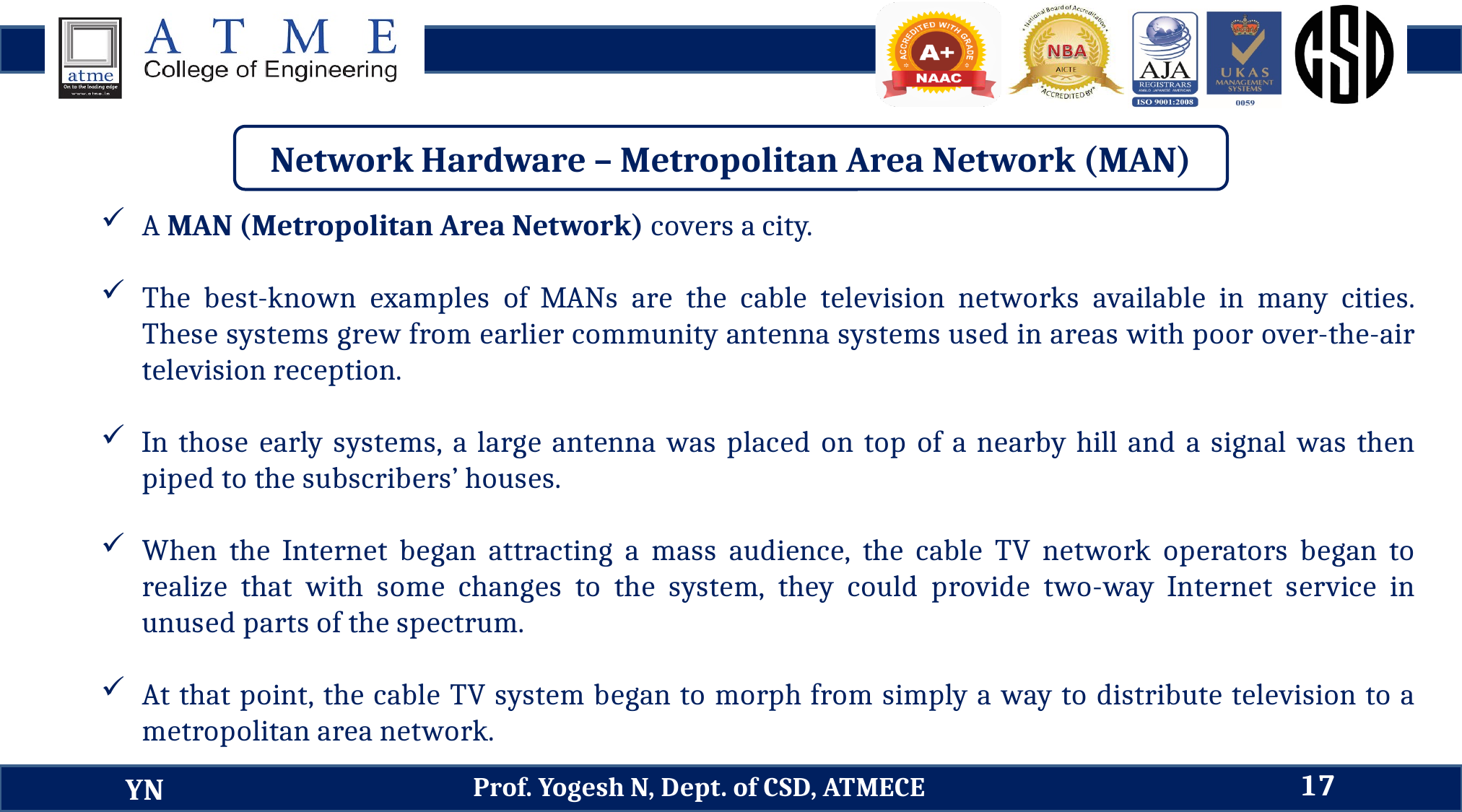

Network Hardware – Metropolitan Area Network (MAN)
A MAN (Metropolitan Area Network) covers a city.

The best-known examples of MANs are the cable television networks available in many cities. These systems grew from earlier community antenna systems used in areas with poor over-the-air television reception.

In those early systems, a large antenna was placed on top of a nearby hill and a signal was then piped to the subscribers’ houses.

When the Internet began attracting a mass audience, the cable TV network operators began to realize that with some changes to the system, they could provide two-way Internet service in unused parts of the spectrum.

At that point, the cable TV system began to morph from simply a way to distribute television to a metropolitan area network.
17
Prof. Yogesh N, Dept. of CSD, ATMECE
YN